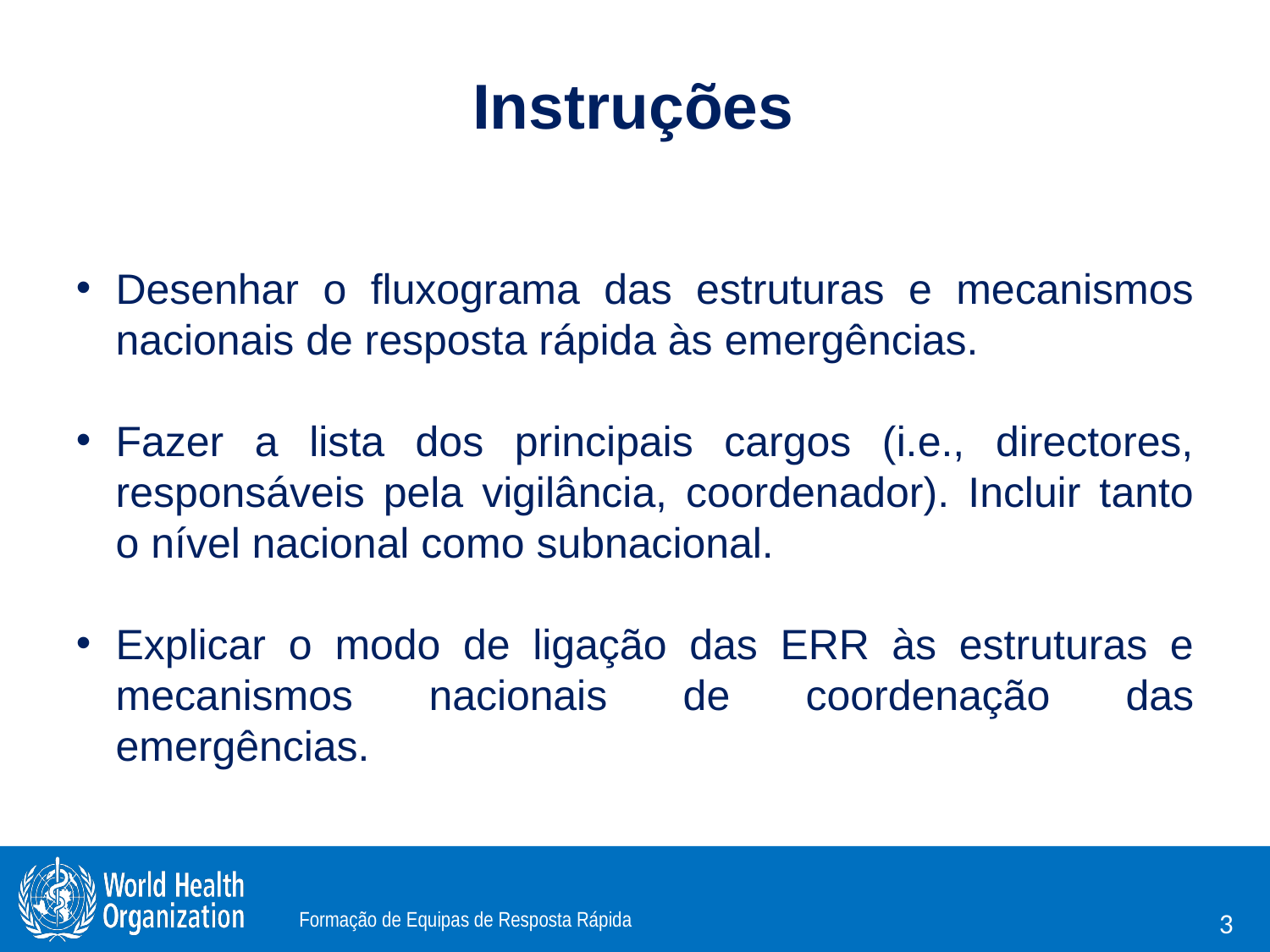

# Instruções
Desenhar o fluxograma das estruturas e mecanismos nacionais de resposta rápida às emergências.

Fazer a lista dos principais cargos (i.e., directores, responsáveis pela vigilância, coordenador). Incluir tanto o nível nacional como subnacional.

Explicar o modo de ligação das ERR às estruturas e mecanismos nacionais de coordenação das emergências.